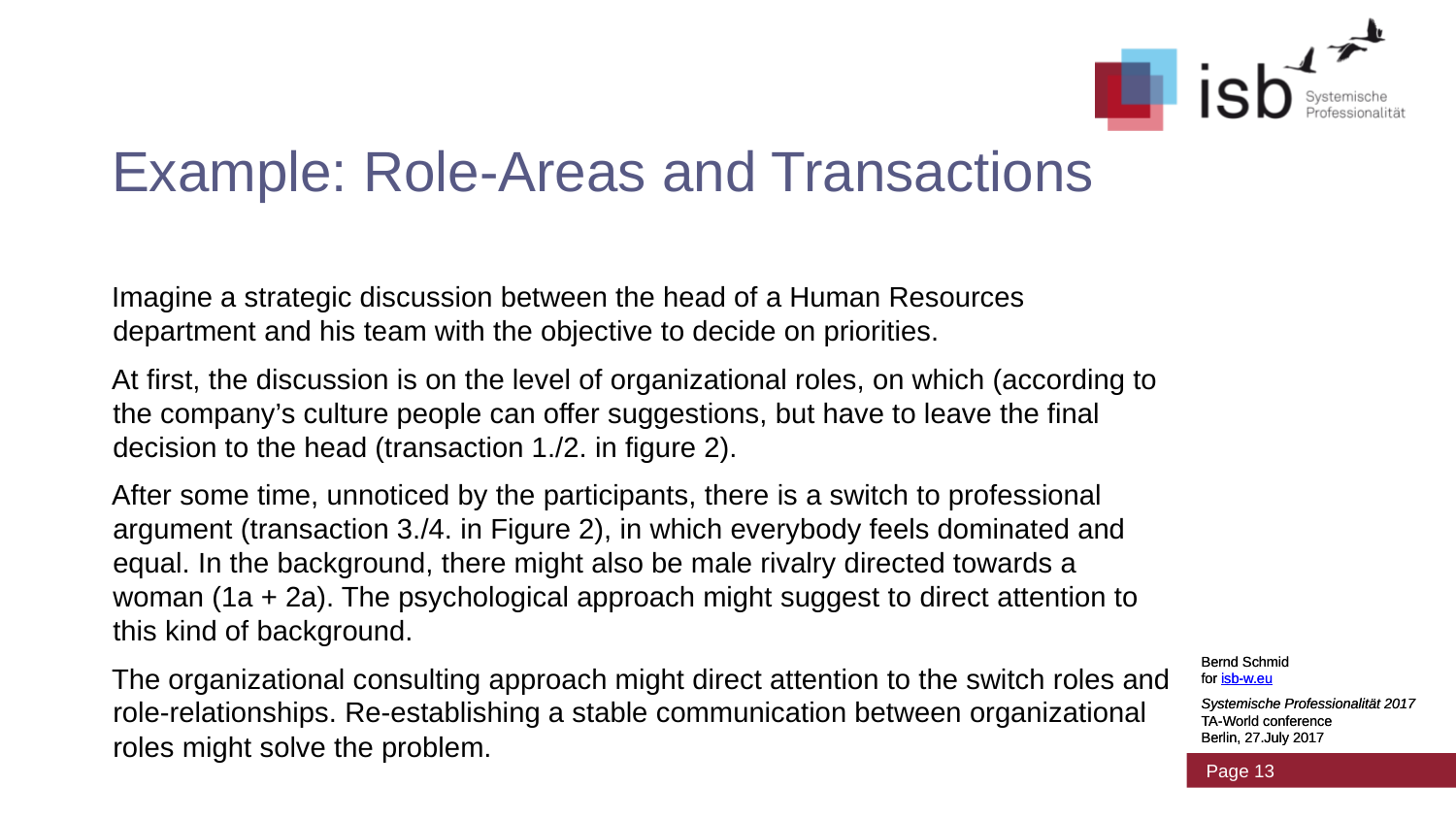

# Example: Role-Areas and Transactions
Imagine a strategic discussion between the head of a Human Resources department and his team with the objective to decide on priorities.
At first, the discussion is on the level of organizational roles, on which (according to the company’s culture people can offer suggestions, but have to leave the final decision to the head (transaction 1./2. in figure 2).
After some time, unnoticed by the participants, there is a switch to professional argument (transaction 3./4. in Figure 2), in which everybody feels dominated and equal. In the background, there might also be male rivalry directed towards a woman (1a + 2a). The psychological approach might suggest to direct attention to this kind of background.
The organizational consulting approach might direct attention to the switch roles and role-relationships. Re-establishing a stable communication between organizational roles might solve the problem.
Bernd Schmid
for isb-w.eu
Systemische Professionalität 2017
TA-World conference
Berlin, 27.July 2017
 Page 13